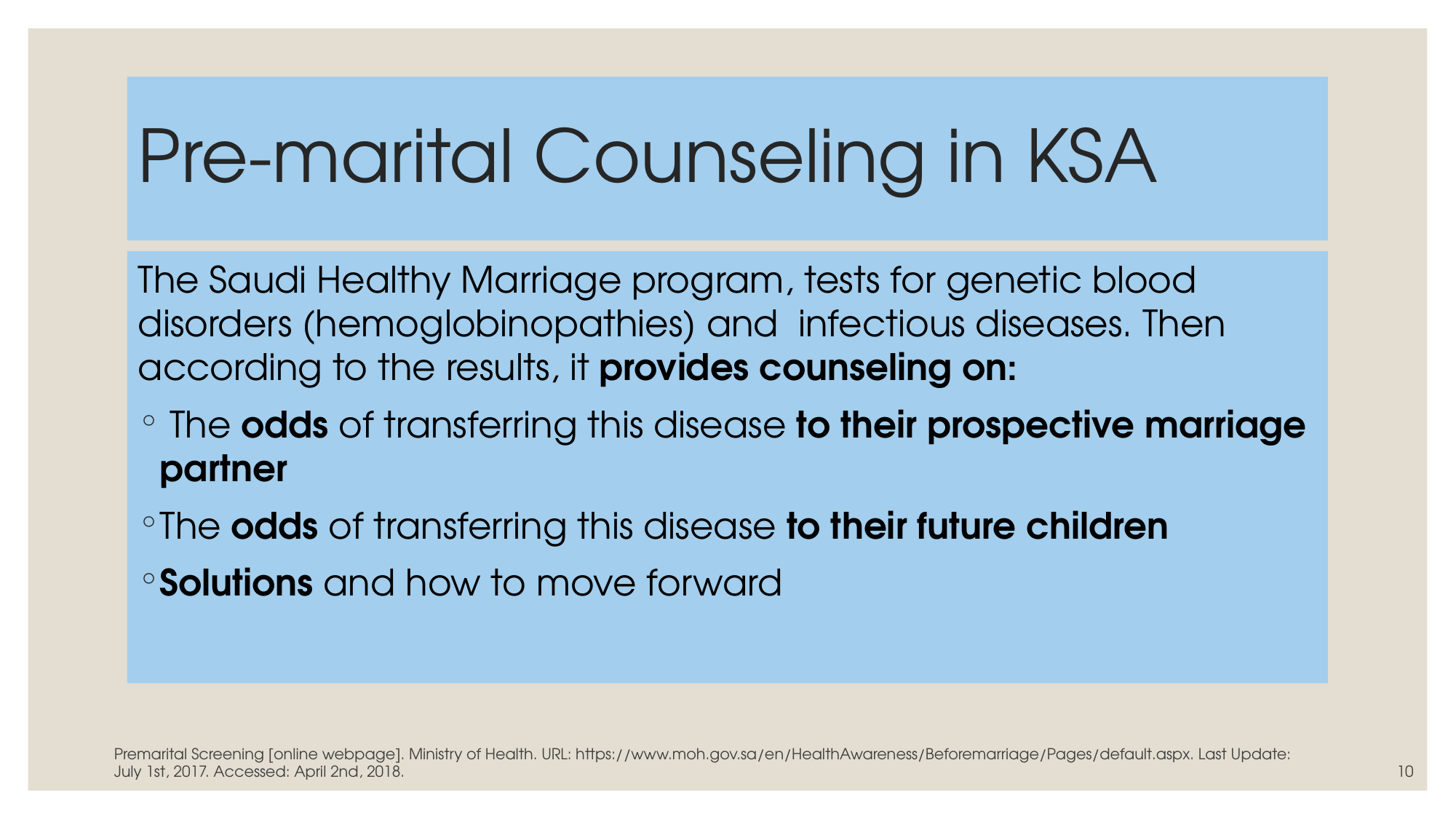

# Pre-marital Counseling in KSA
The Saudi Healthy Marriage program, tests for genetic blood disorders (hemoglobinopathies) and  infectious diseases. Then according to the results, it provides counseling on:
 The odds of transferring this disease to their prospective marriage partner
The odds of transferring this disease to their future children
Solutions and how to move forward

Premarital Screening [online webpage]. Ministry of Health. URL: https://www.moh.gov.sa/en/HealthAwareness/Beforemarriage/Pages/default.aspx. Last Update: July 1st, 2017. Accessed: April 2nd, 2018.
10